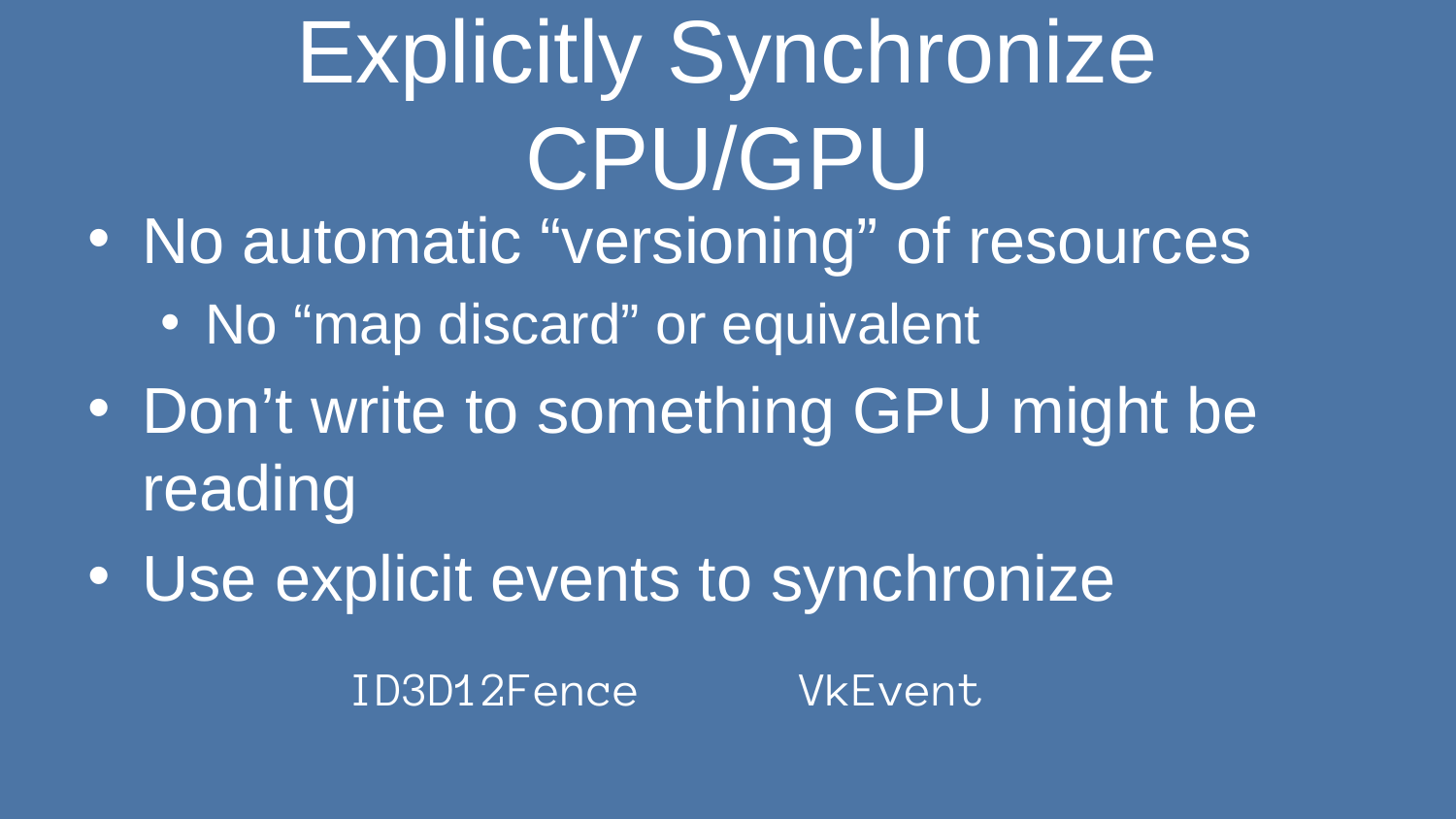

# Explicitly Synchronize CPU/GPU
No automatic “versioning” of resources
No “map discard” or equivalent
Don’t write to something GPU might be reading
Use explicit events to synchronize
| ID3D12Fence | VkEvent |
| --- | --- |